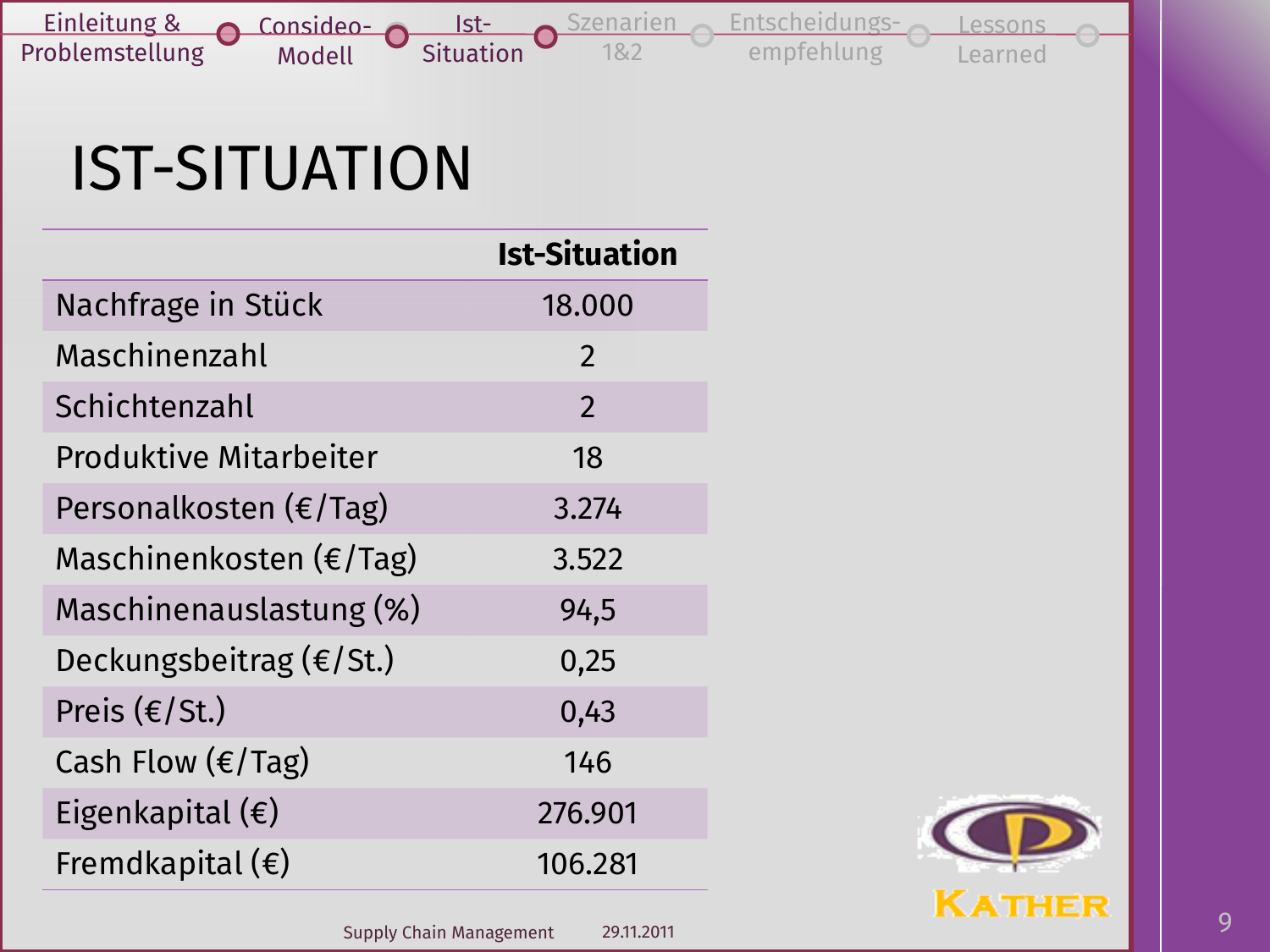

Szenarien
1&2
Entscheidungs-
empfehlung
Einleitung &
Problemstellung
Ist-
Situation
Lessons
Learned
Consideo-
Modell

# Ist-Situation
|  | Ist-Situation |
| --- | --- |
| Nachfrage in Stück | 18.000 |
| Maschinenzahl | 2 |
| Schichtenzahl | 2 |
| Produktive Mitarbeiter | 18 |
| Personalkosten (€/Tag) | 3.274 |
| Maschinenkosten (€/Tag) | 3.522 |
| Maschinenauslastung (%) | 94,5 |
| Deckungsbeitrag (€/St.) | 0,25 |
| Preis (€/St.) | 0,43 |
| Cash Flow (€/Tag) | 146 |
| Eigenkapital (€) | 276.901 |
| Fremdkapital (€) | 106.281 |
9
Supply Chain Management
29.11.2011